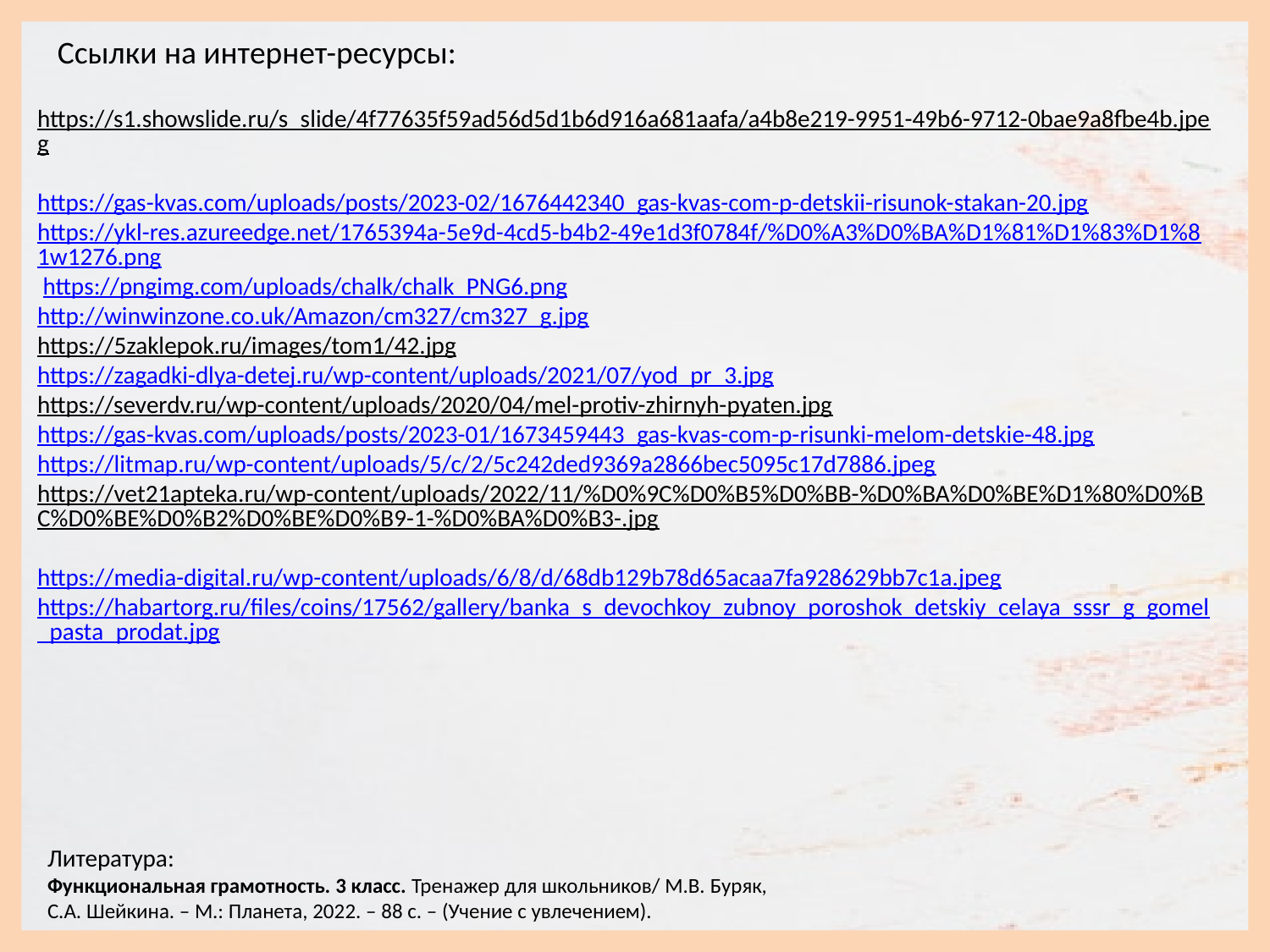

Ссылки на интернет-ресурсы:
https://s1.showslide.ru/s_slide/4f77635f59ad56d5d1b6d916a681aafa/a4b8e219-9951-49b6-9712-0bae9a8fbe4b.jpeg
https://gas-kvas.com/uploads/posts/2023-02/1676442340_gas-kvas-com-p-detskii-risunok-stakan-20.jpg
https://ykl-res.azureedge.net/1765394a-5e9d-4cd5-b4b2-49e1d3f0784f/%D0%A3%D0%BA%D1%81%D1%83%D1%81w1276.png https://pngimg.com/uploads/chalk/chalk_PNG6.png
http://winwinzone.co.uk/Amazon/cm327/cm327_g.jpg
https://5zaklepok.ru/images/tom1/42.jpg
https://zagadki-dlya-detej.ru/wp-content/uploads/2021/07/yod_pr_3.jpg
https://severdv.ru/wp-content/uploads/2020/04/mel-protiv-zhirnyh-pyaten.jpg
https://gas-kvas.com/uploads/posts/2023-01/1673459443_gas-kvas-com-p-risunki-melom-detskie-48.jpg
https://litmap.ru/wp-content/uploads/5/c/2/5c242ded9369a2866bec5095c17d7886.jpeg
https://vet21apteka.ru/wp-content/uploads/2022/11/%D0%9C%D0%B5%D0%BB-%D0%BA%D0%BE%D1%80%D0%BC%D0%BE%D0%B2%D0%BE%D0%B9-1-%D0%BA%D0%B3-.jpg
https://media-digital.ru/wp-content/uploads/6/8/d/68db129b78d65acaa7fa928629bb7c1a.jpeg https://habartorg.ru/files/coins/17562/gallery/banka_s_devochkoy_zubnoy_poroshok_detskiy_celaya_sssr_g_gomel_pasta_prodat.jpg
Литература:
Функциональная грамотность. 3 класс. Тренажер для школьников/ М.В. Буряк, С.А. Шейкина. – М.: Планета, 2022. – 88 с. – (Учение с увлечением).